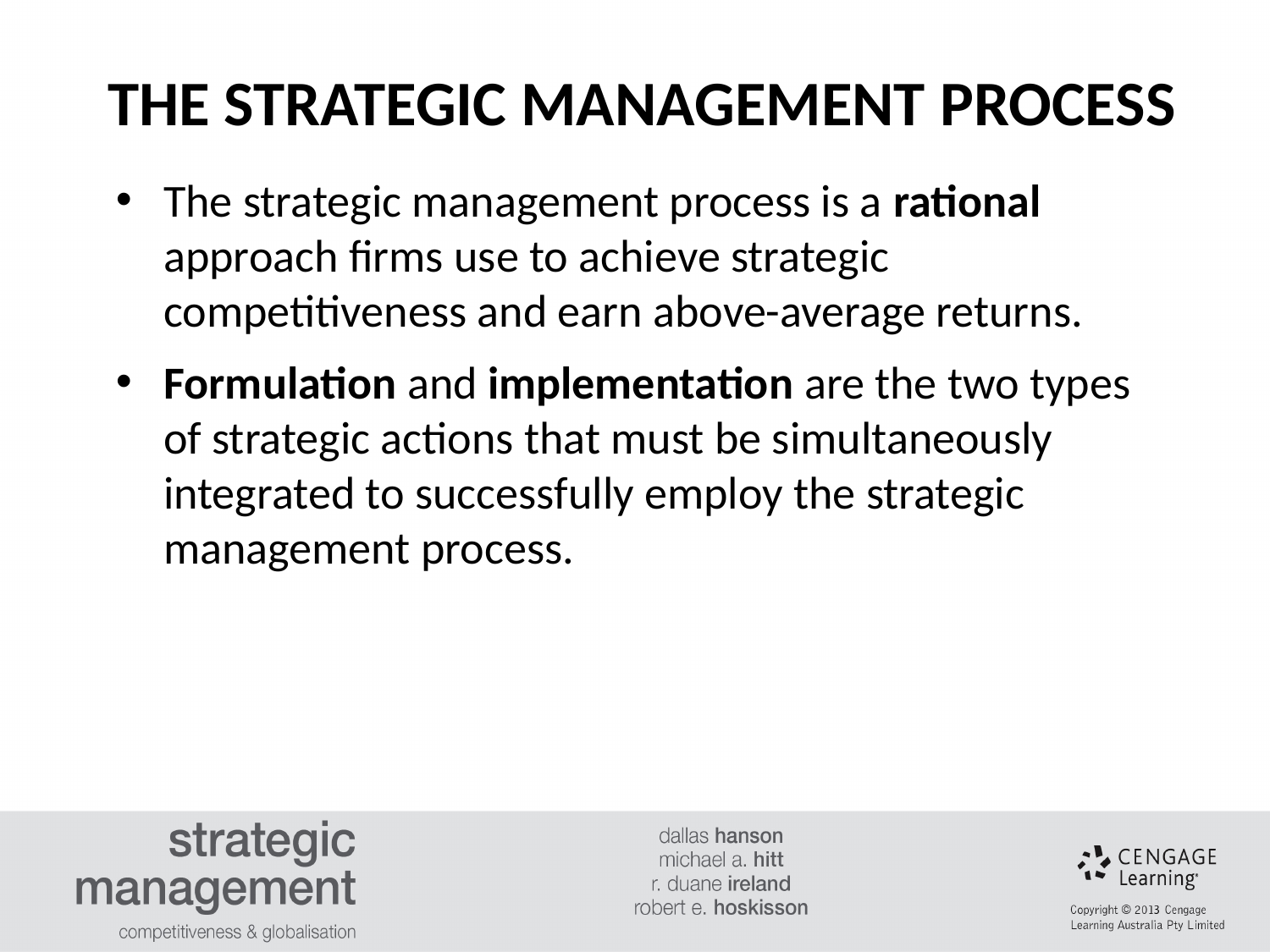

THE STRATEGIC MANAGEMENT PROCESS
#
The strategic management process is a rational approach firms use to achieve strategic competitiveness and earn above-average returns.
Formulation and implementation are the two types of strategic actions that must be simultaneously integrated to successfully employ the strategic management process.